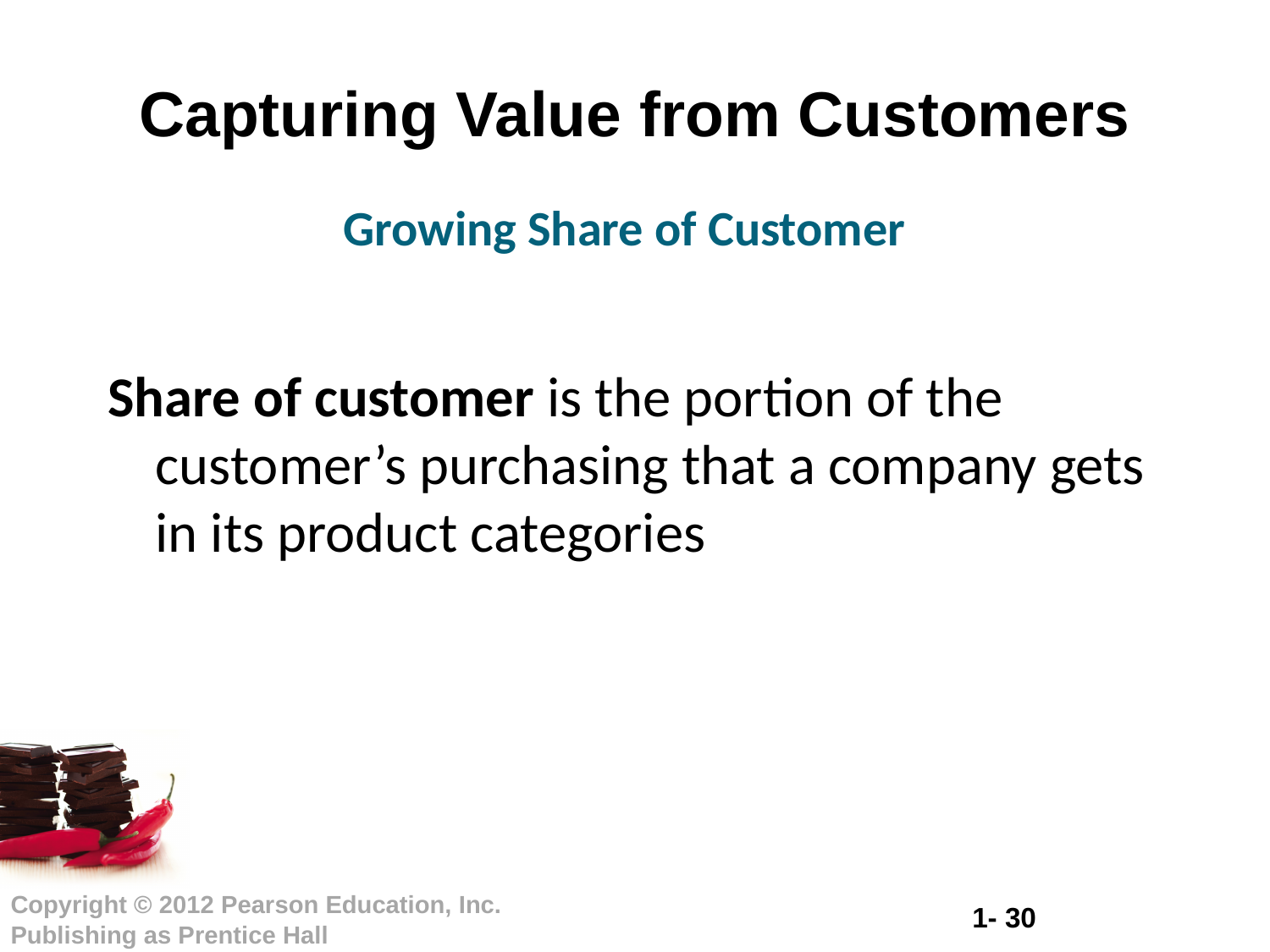

# Capturing Value from Customers
Growing Share of Customer

Share of customer is the portion of the customer’s purchasing that a company gets in its product categories